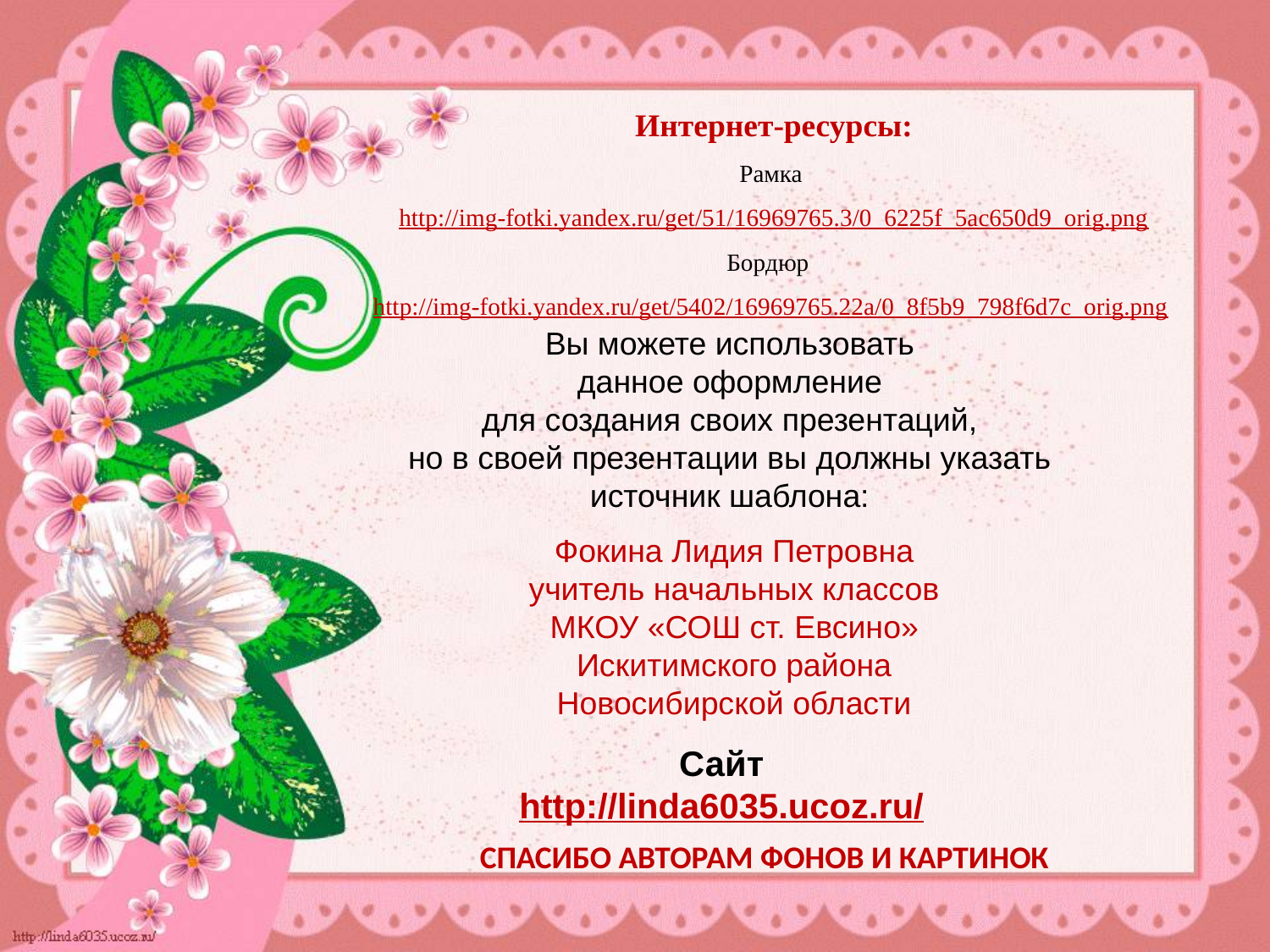

Интернет-ресурсы:
Рамка http://img-fotki.yandex.ru/get/51/16969765.3/0_6225f_5ac650d9_orig.png
Бордюр  http://img-fotki.yandex.ru/get/5402/16969765.22a/0_8f5b9_798f6d7c_orig.png
Вы можете использовать
данное оформление
для создания своих презентаций,
но в своей презентации вы должны указать
источник шаблона:

Фокина Лидия Петровна
учитель начальных классов
МКОУ «СОШ ст. Евсино»
Искитимского района
Новосибирской области
Сайт http://linda6035.ucoz.ru/
СПАСИБО АВТОРАМ ФОНОВ И КАРТИНОК